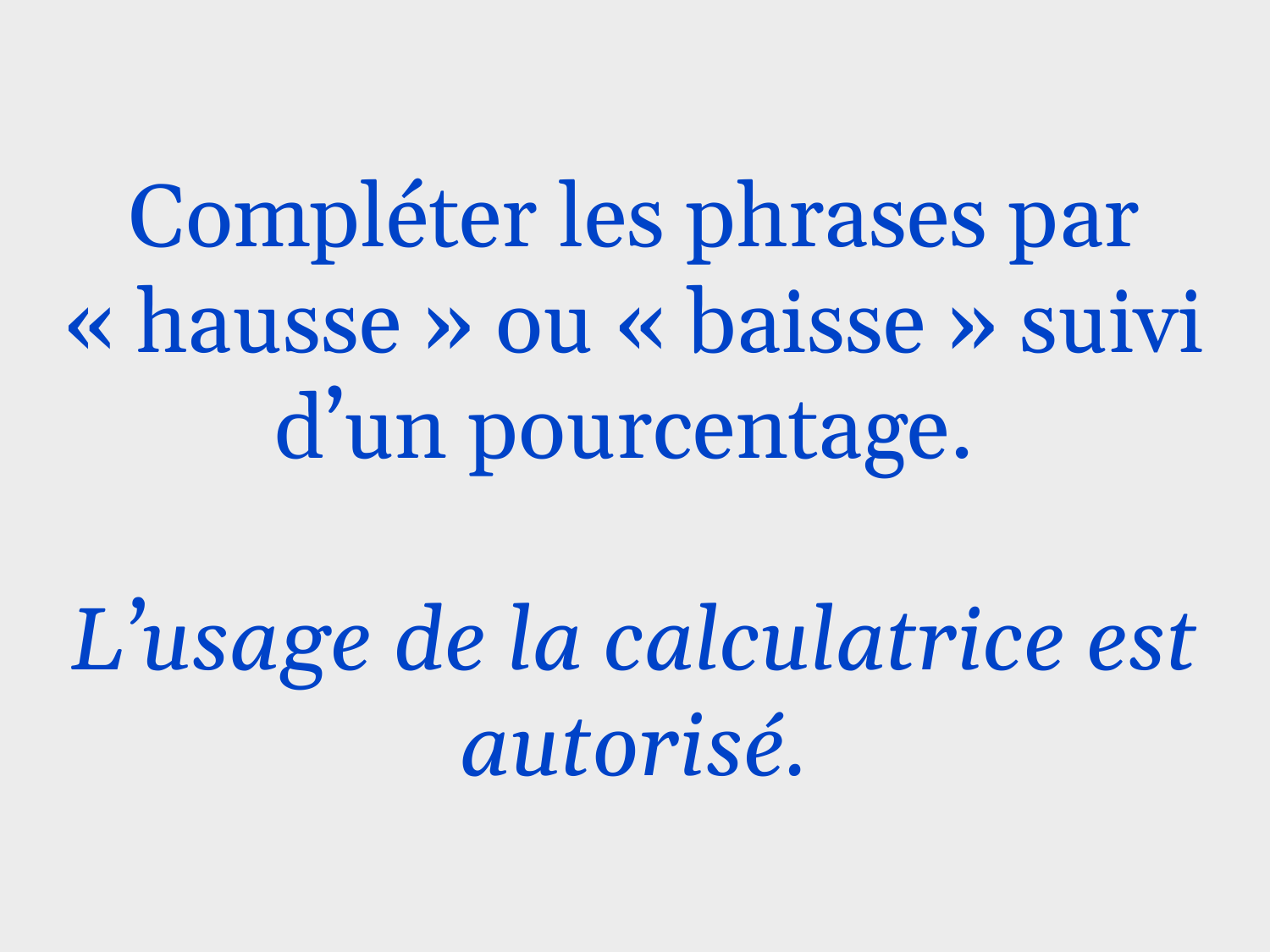

# Compléter les phrases par « hausse » ou « baisse » suivi d’un pourcentage. L’usage de la calculatrice est autorisé.